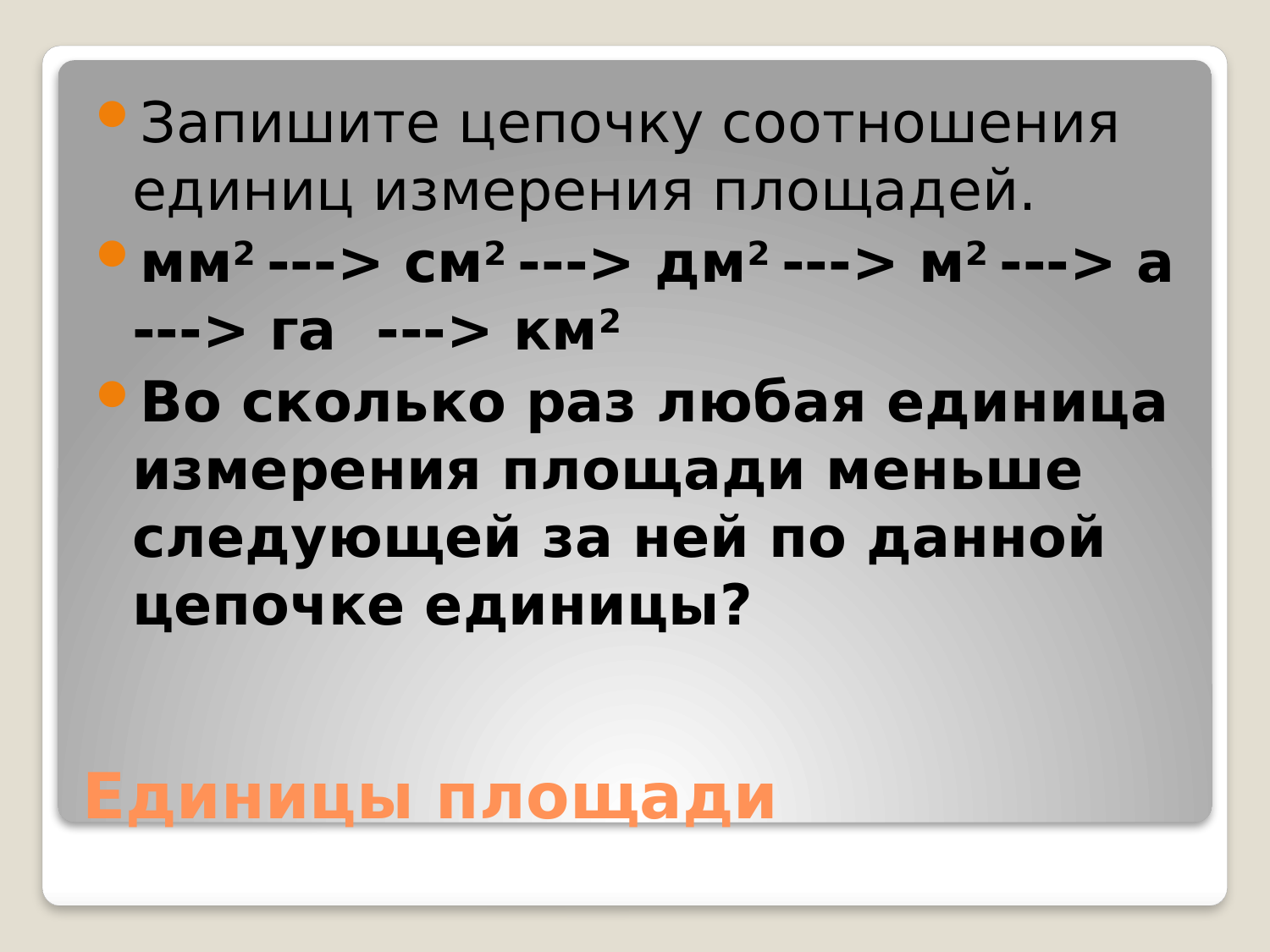

Запишите цепочку соотношения единиц измерения площадей.
мм2 ---> см2 ---> дм2 ---> м2 ---> а ---> га  ---> км2
Во сколько раз любая единица измерения площади меньше следующей за ней по данной цепочке единицы?

# Единицы площади